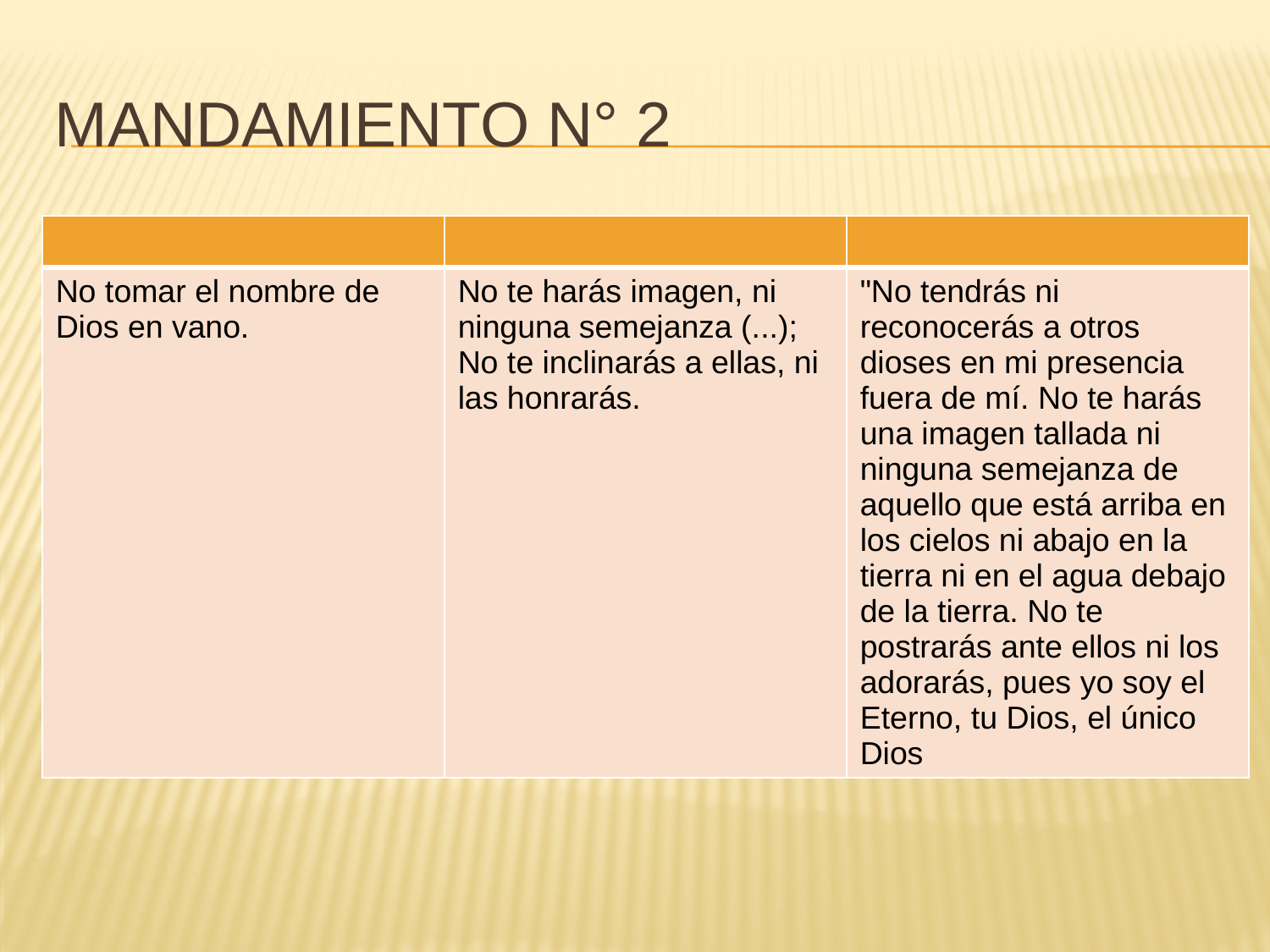

# MANDAMIENTO N° 2
|  |  |  |
| --- | --- | --- |
| No tomar el nombre de Dios en vano. | No te harás imagen, ni ninguna semejanza (...); No te inclinarás a ellas, ni las honrarás. | "No tendrás ni reconocerás a otros dioses en mi presencia fuera de mí. No te harás una imagen tallada ni ninguna semejanza de aquello que está arriba en los cielos ni abajo en la tierra ni en el agua debajo de la tierra. No te postrarás ante ellos ni los adorarás, pues yo soy el Eterno, tu Dios, el único Dios |